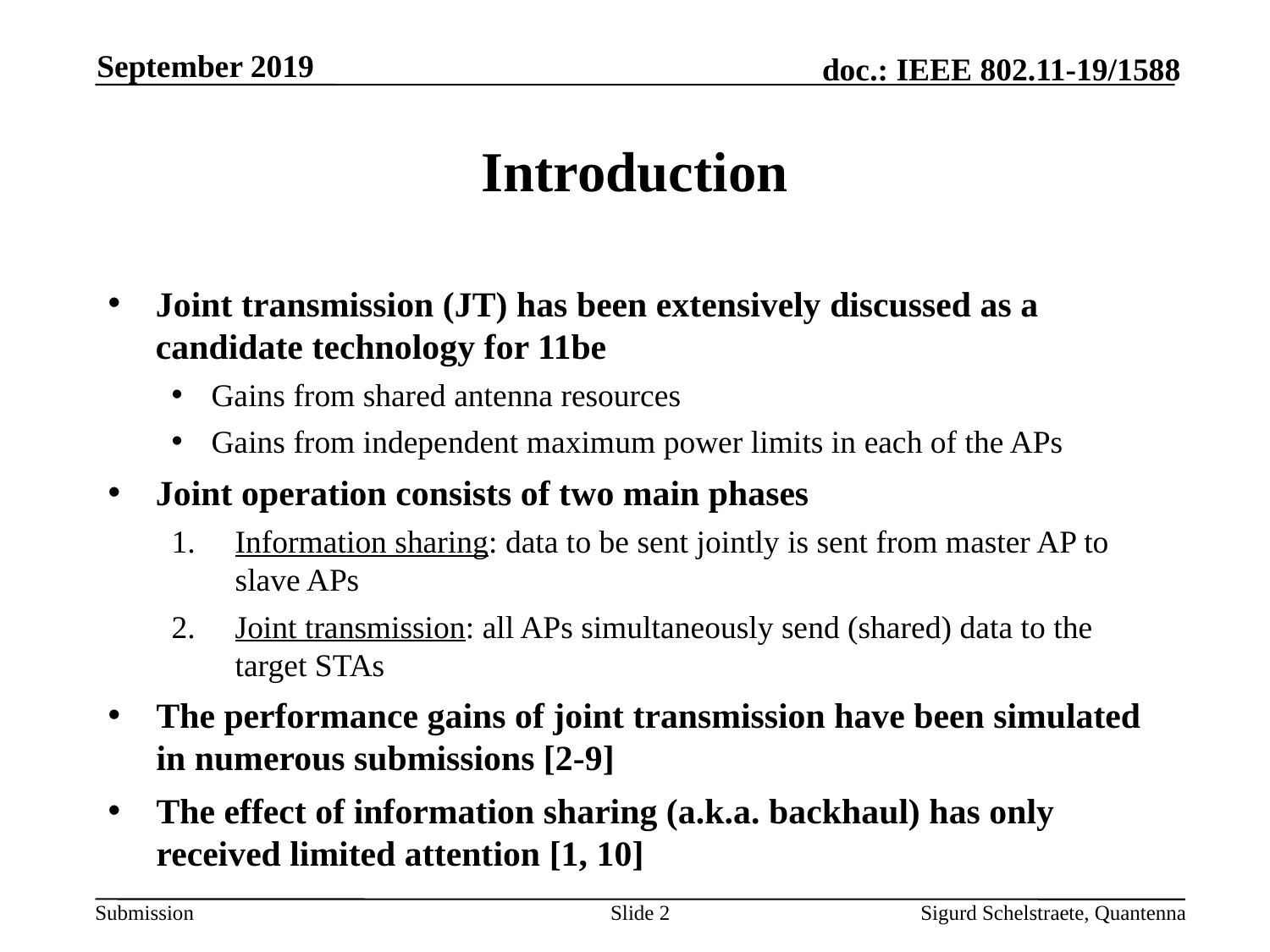

September 2019
# Introduction
Joint transmission (JT) has been extensively discussed as a candidate technology for 11be
Gains from shared antenna resources
Gains from independent maximum power limits in each of the APs
Joint operation consists of two main phases
Information sharing: data to be sent jointly is sent from master AP to slave APs
Joint transmission: all APs simultaneously send (shared) data to the target STAs
The performance gains of joint transmission have been simulated in numerous submissions [2-9]
The effect of information sharing (a.k.a. backhaul) has only received limited attention [1, 10]

Slide 2
Sigurd Schelstraete, Quantenna